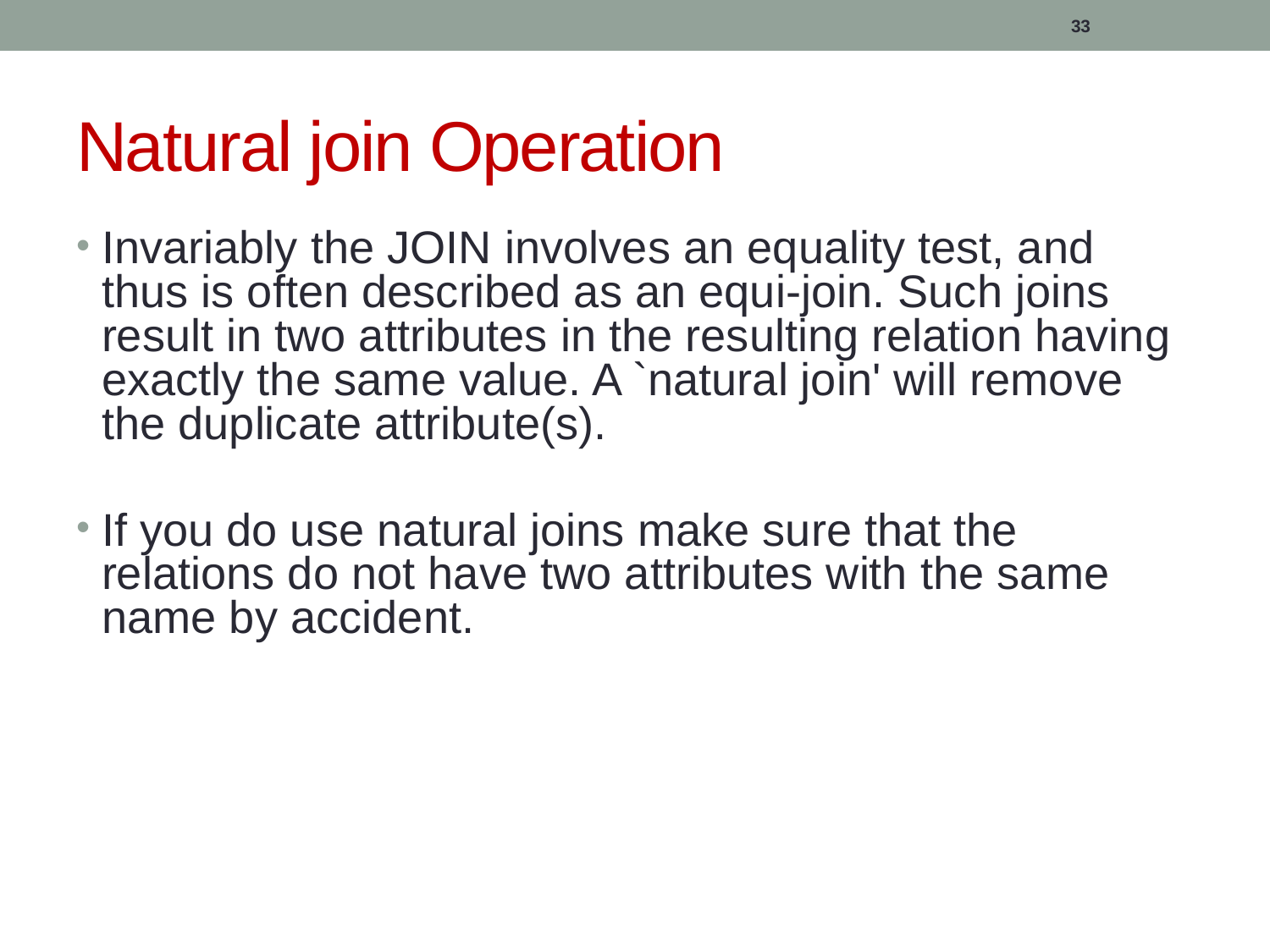

33
# Natural join Operation
Invariably the JOIN involves an equality test, and thus is often described as an equi-join. Such joins result in two attributes in the resulting relation having exactly the same value. A `natural join' will remove the duplicate attribute(s).

If you do use natural joins make sure that the relations do not have two attributes with the same name by accident.